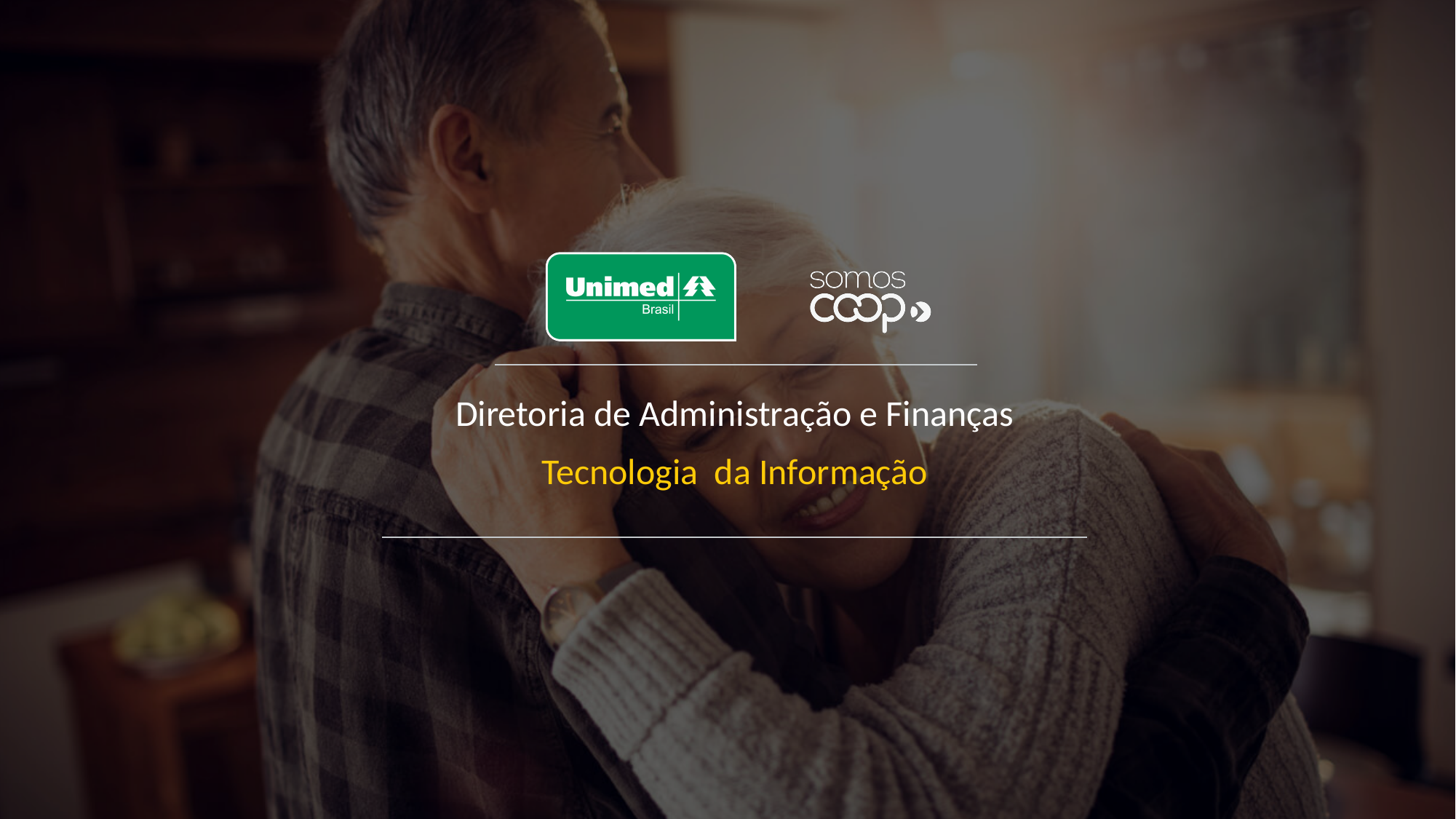

Diretoria de Administração e Finanças
Tecnologia  da Informação